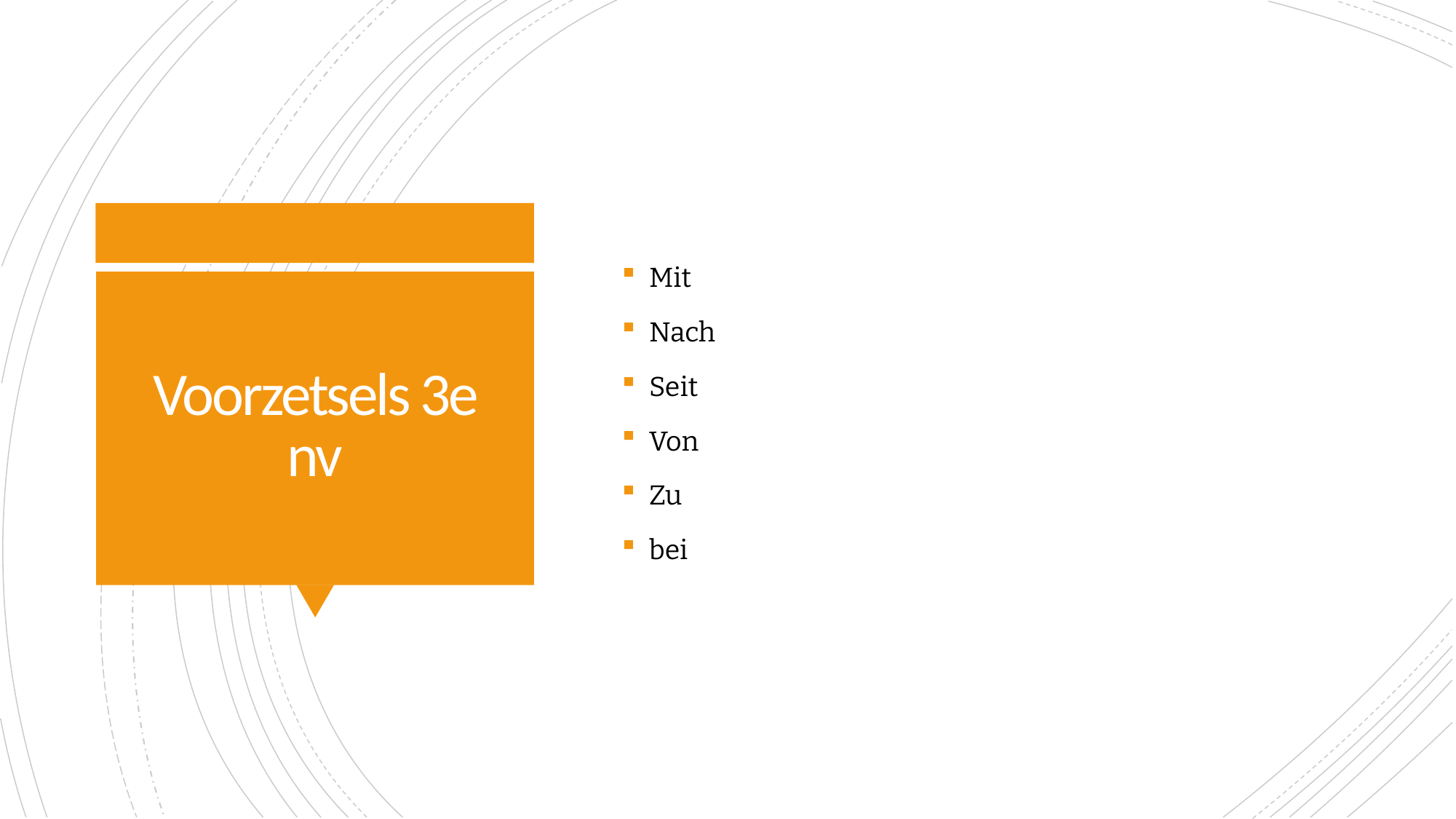

Mit
Nach
Seit
Von
Zu
bei
# Voorzetsels 3e nv